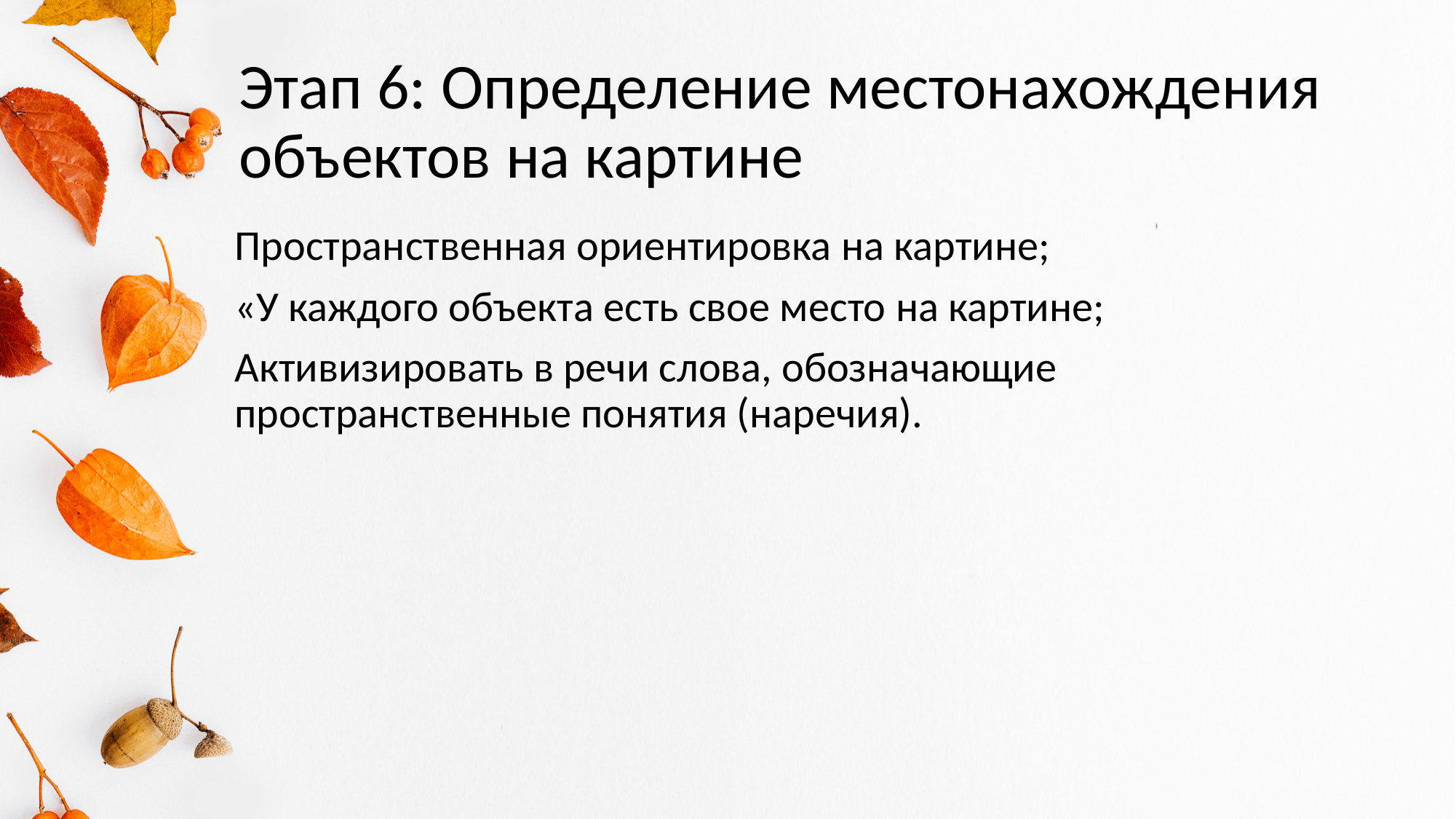

# Этап 6: Определение местонахождения объектов на картине
Пространственная ориентировка на картине;
«У каждого объекта есть свое место на картине;
Активизировать в речи слова, обозначающие пространственные понятия (наречия).